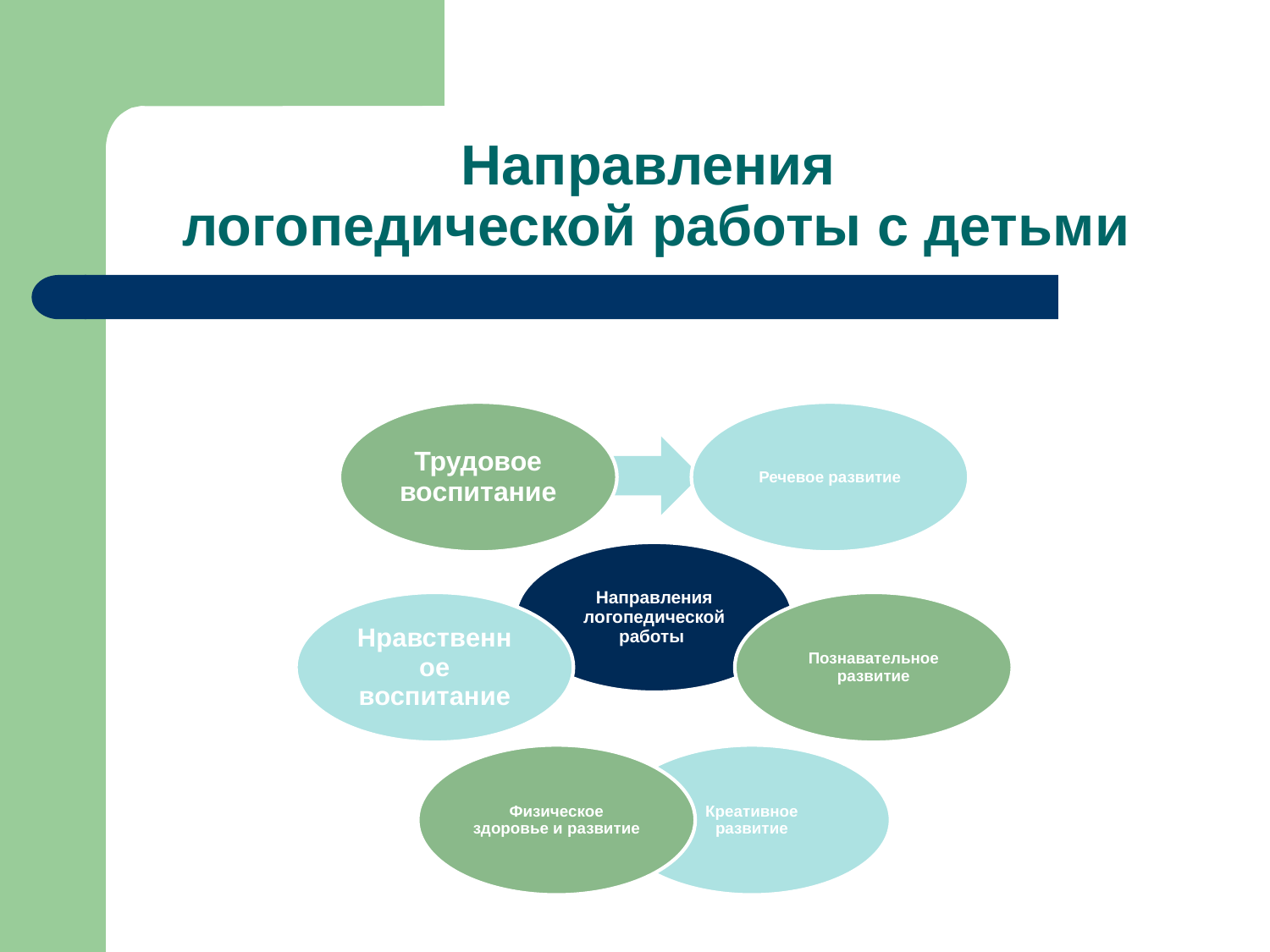

# Направления логопедической работы с детьми
Направления логопедической работы
Физическое здоровье и развитие
Нравственное воспитание
Речевое развитие
Познавательное развитие
Креативное развитие
Трудовое воспитание